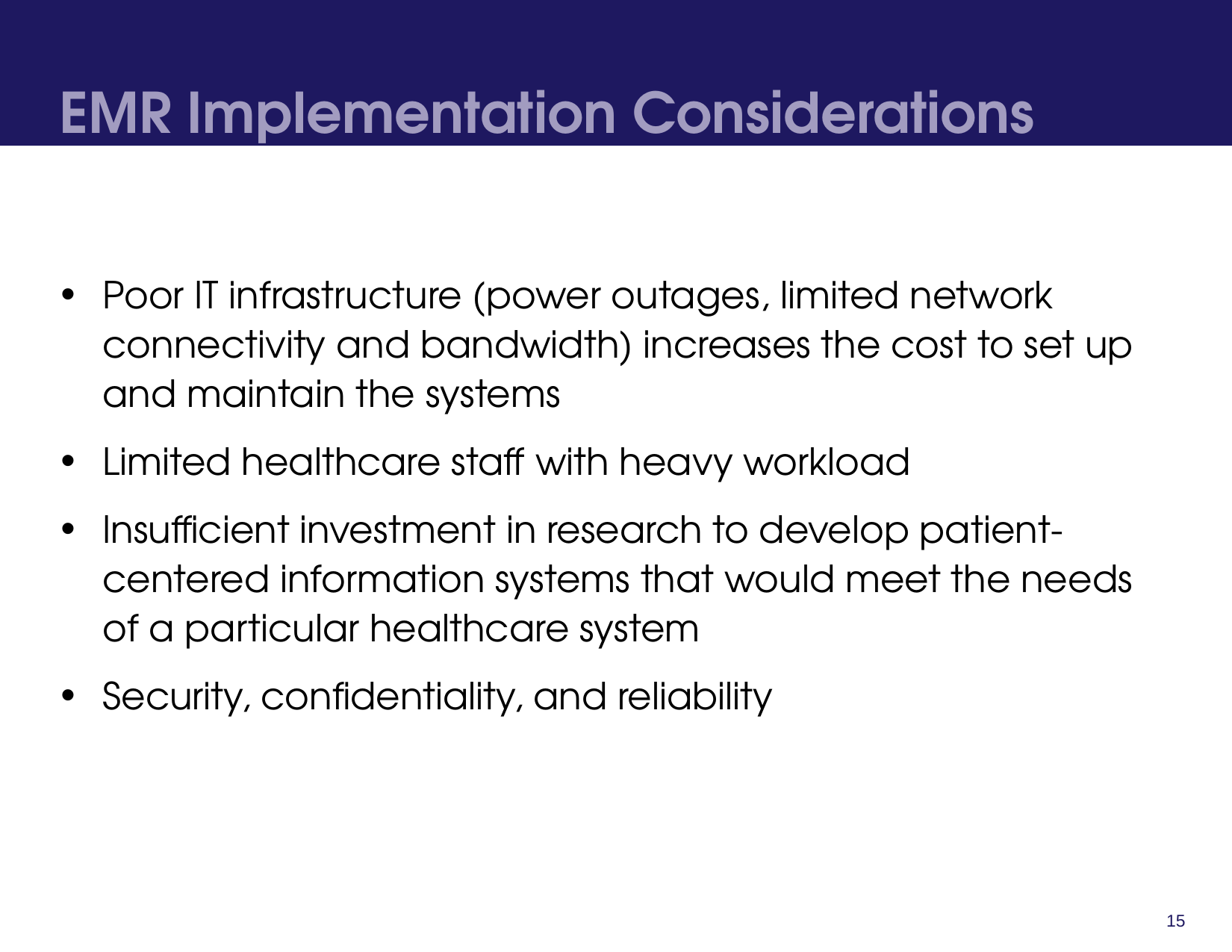

# EMR Implementation Considerations
Poor IT infrastructure (power outages, limited network connectivity and bandwidth) increases the cost to set up and maintain the systems
Limited healthcare staff with heavy workload
Insufficient investment in research to develop patient-centered information systems that would meet the needs of a particular healthcare system
Security, confidentiality, and reliability

15